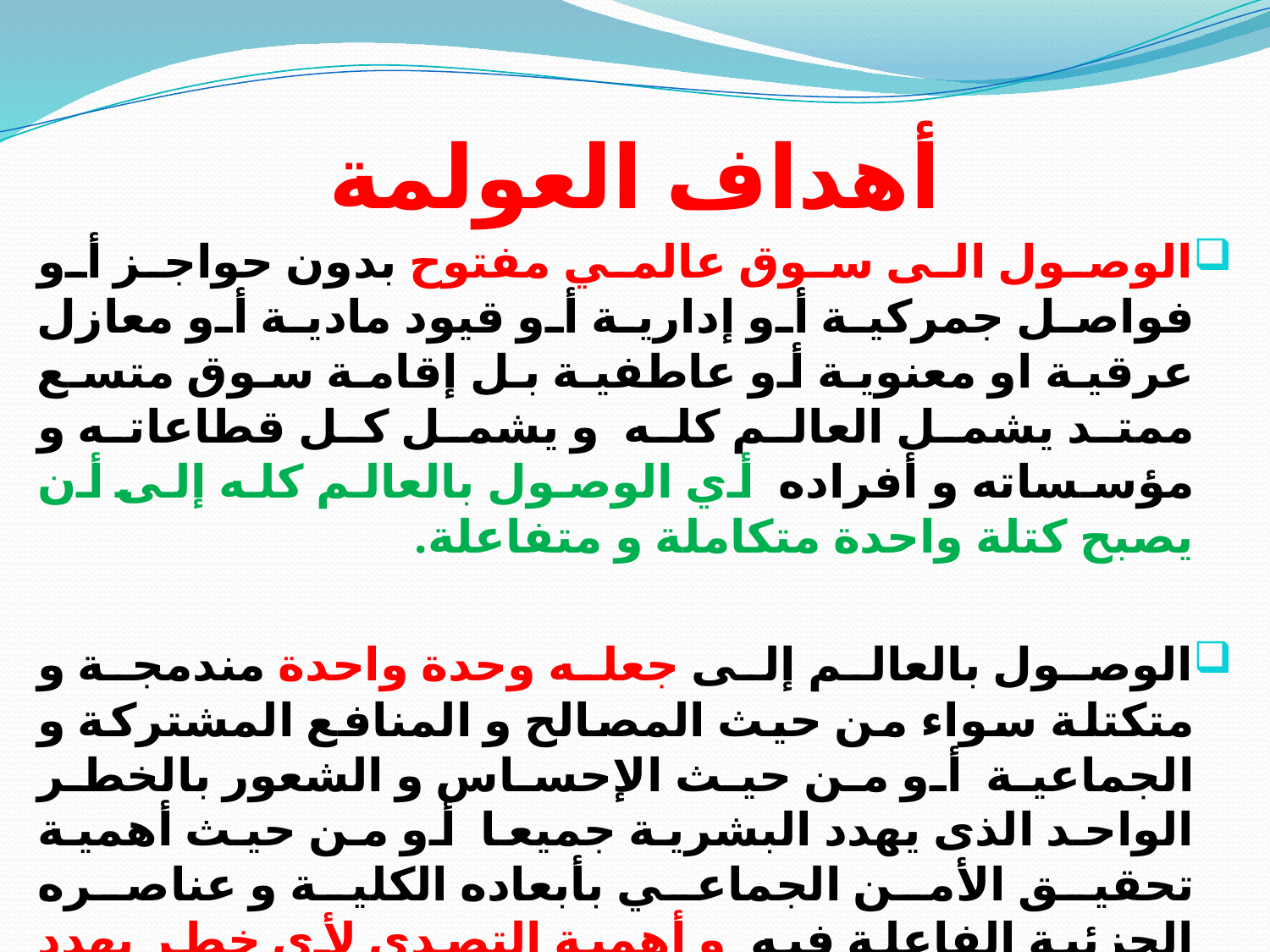

# أهداف العولمة
الوصول الى سوق عالمي مفتوح بدون حواجز أو فواصل جمركية أو إدارية أو قيود مادية أو معازل عرقية او معنوية أو عاطفية بل إقامة سوق متسع ممتد يشمل العالم كله  و يشمل كل قطاعاته و مؤسساته و أفراده  أي الوصول بالعالم كله إلى أن يصبح كتلة واحدة متكاملة و متفاعلة.

الوصول بالعالم إلى جعله وحدة واحدة مندمجة و متكتلة سواء من حيث المصالح و المنافع المشتركة و الجماعية  أو من حيث الإحساس و الشعور بالخطر الواحد الذى يهدد البشرية جميعا  أو من حيث أهمية تحقيق الأمن الجماعي بأبعاده الكلية و عناصره الجزئية الفاعلة فيه  و أهمية التصدي لأى خطر يهدد الاستقرار و الأمن العالمي العام  و التعامل معه بجهد و عمل مشترك  و تعاون كامل من الجميع